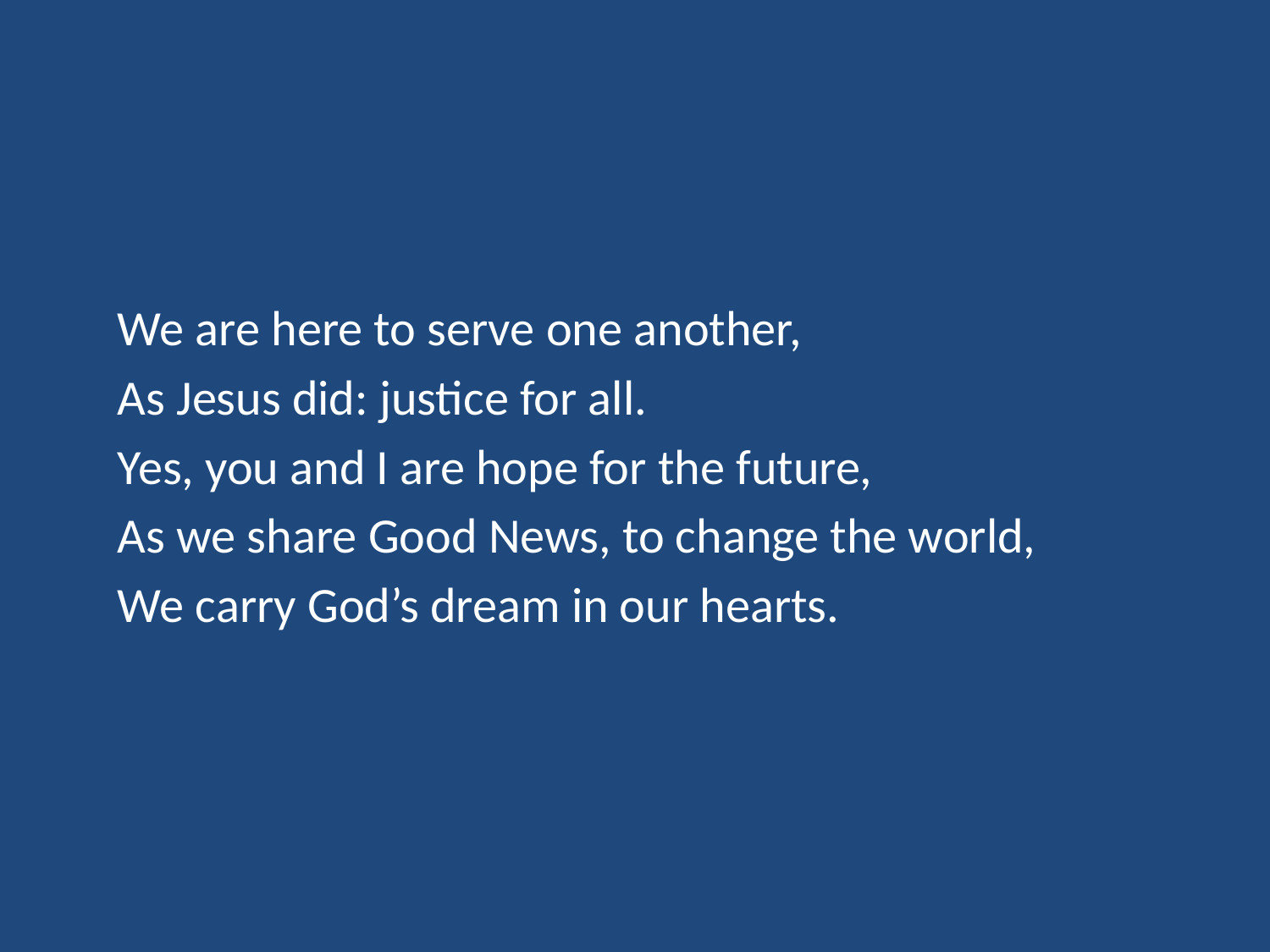

We are here to serve one another,
As Jesus did: justice for all.
Yes, you and I are hope for the future,
As we share Good News, to change the world,
We carry God’s dream in our hearts.